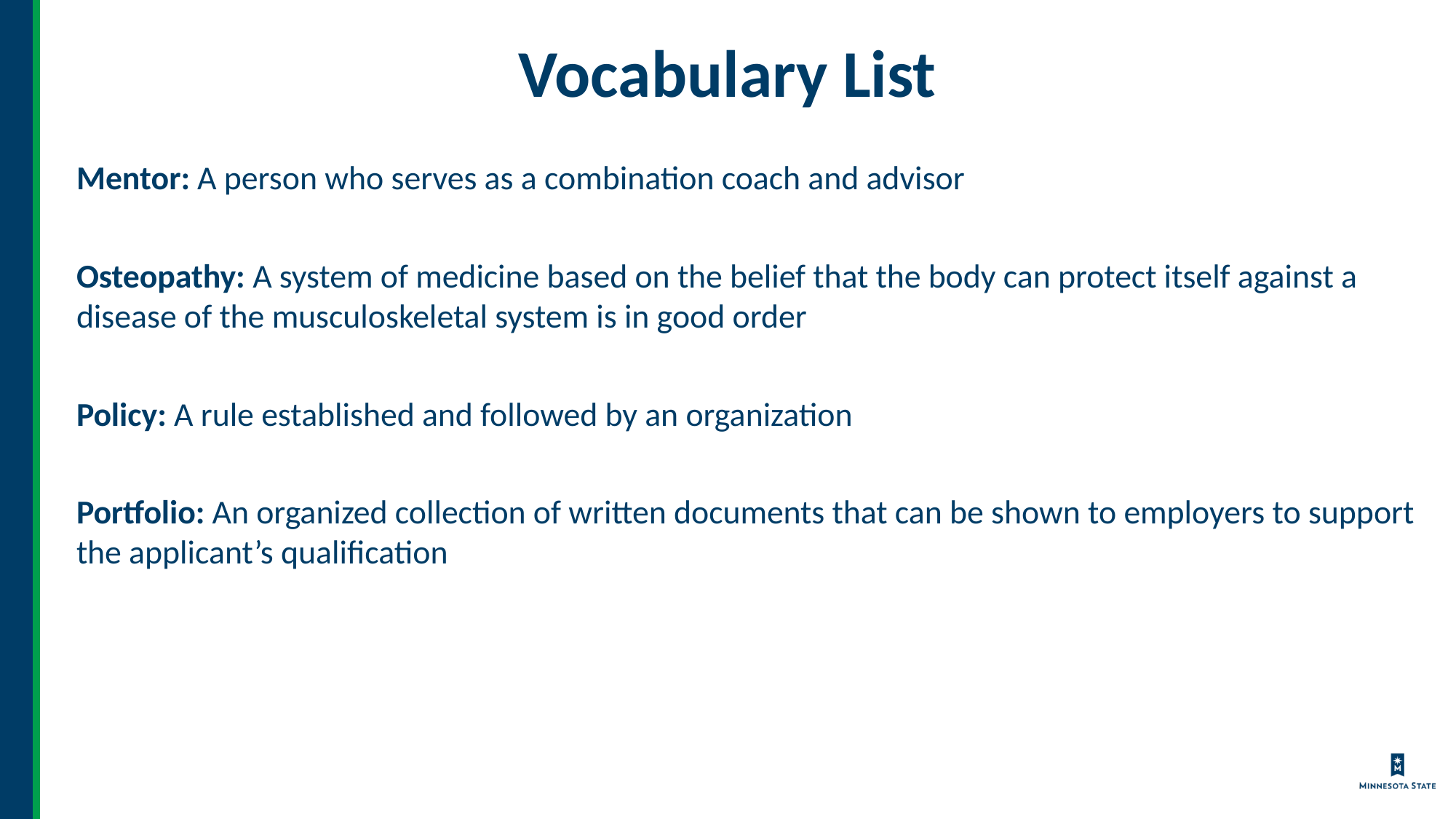

# Vocabulary List
Mentor: A person who serves as a combination coach and advisor

Osteopathy: A system of medicine based on the belief that the body can protect itself against a disease of the musculoskeletal system is in good order

Policy: A rule established and followed by an organization

Portfolio: An organized collection of written documents that can be shown to employers to support the applicant’s qualification